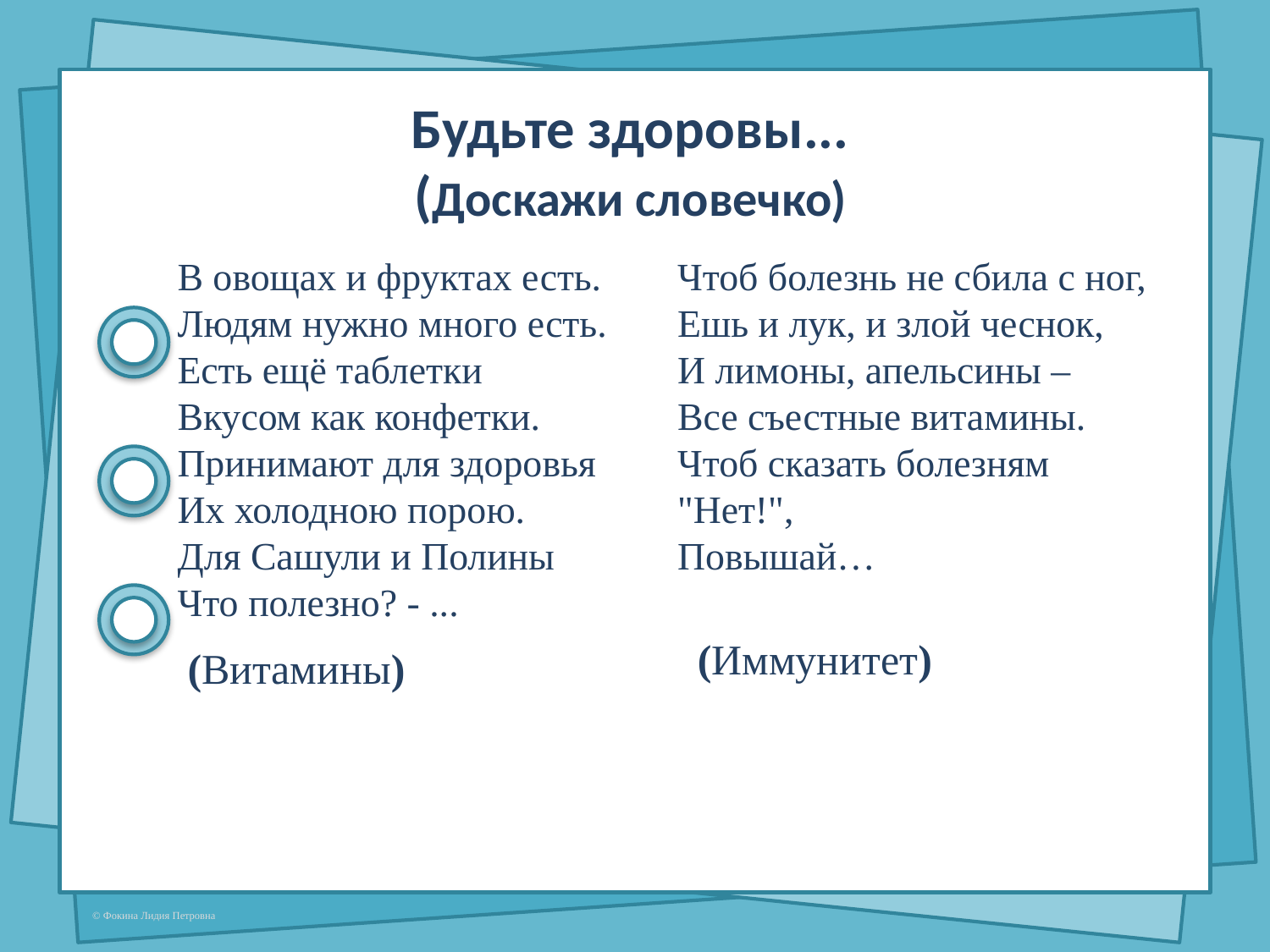

# Будьте здоровы...  (Доскажи словечко)
В овощах и фруктах есть.
Людям нужно много есть.
Есть ещё таблетки
Вкусом как конфетки.
Принимают для здоровья
Их холодною порою.
Для Сашули и Полины
Что полезно? - ...
Чтоб болезнь не сбила с ног,
Ешь и лук, и злой чеснок,
И лимоны, апельсины – 
Все съестные витамины.
Чтоб сказать болезням "Нет!",
Повышай…
(Иммунитет)
(Витамины)